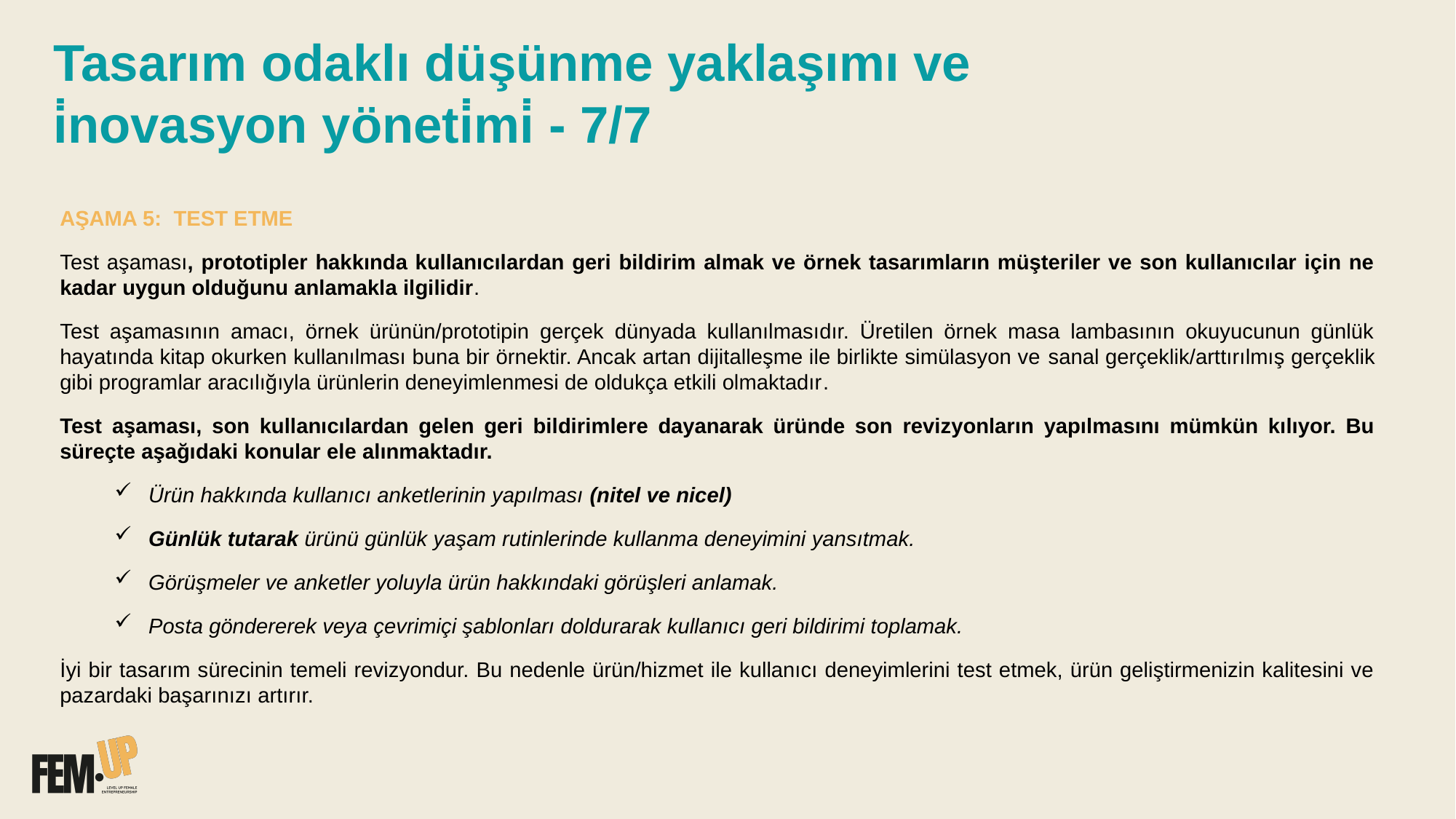

Tasarım odaklı düşünme yaklaşımı ve
i̇novasyon yöneti̇mi̇ - 7/7
AŞAMA 5:  TEST ETME
Test aşaması, prototipler hakkında kullanıcılardan geri bildirim almak ve örnek tasarımların müşteriler ve son kullanıcılar için ne kadar uygun olduğunu anlamakla ilgilidir.
Test aşamasının amacı, örnek ürünün/prototipin gerçek dünyada kullanılmasıdır. Üretilen örnek masa lambasının okuyucunun günlük hayatında kitap okurken kullanılması buna bir örnektir. Ancak artan dijitalleşme ile birlikte simülasyon ve sanal gerçeklik/arttırılmış gerçeklik gibi programlar aracılığıyla ürünlerin deneyimlenmesi de oldukça etkili olmaktadır.
Test aşaması, son kullanıcılardan gelen geri bildirimlere dayanarak üründe son revizyonların yapılmasını mümkün kılıyor. Bu süreçte aşağıdaki konular ele alınmaktadır.
Ürün hakkında kullanıcı anketlerinin yapılması (nitel ve nicel)
Günlük tutarak ürünü günlük yaşam rutinlerinde kullanma deneyimini yansıtmak.
Görüşmeler ve anketler yoluyla ürün hakkındaki görüşleri anlamak.
Posta göndererek veya çevrimiçi şablonları doldurarak kullanıcı geri bildirimi toplamak.
İyi bir tasarım sürecinin temeli revizyondur. Bu nedenle ürün/hizmet ile kullanıcı deneyimlerini test etmek, ürün geliştirmenizin kalitesini ve pazardaki başarınızı artırır.